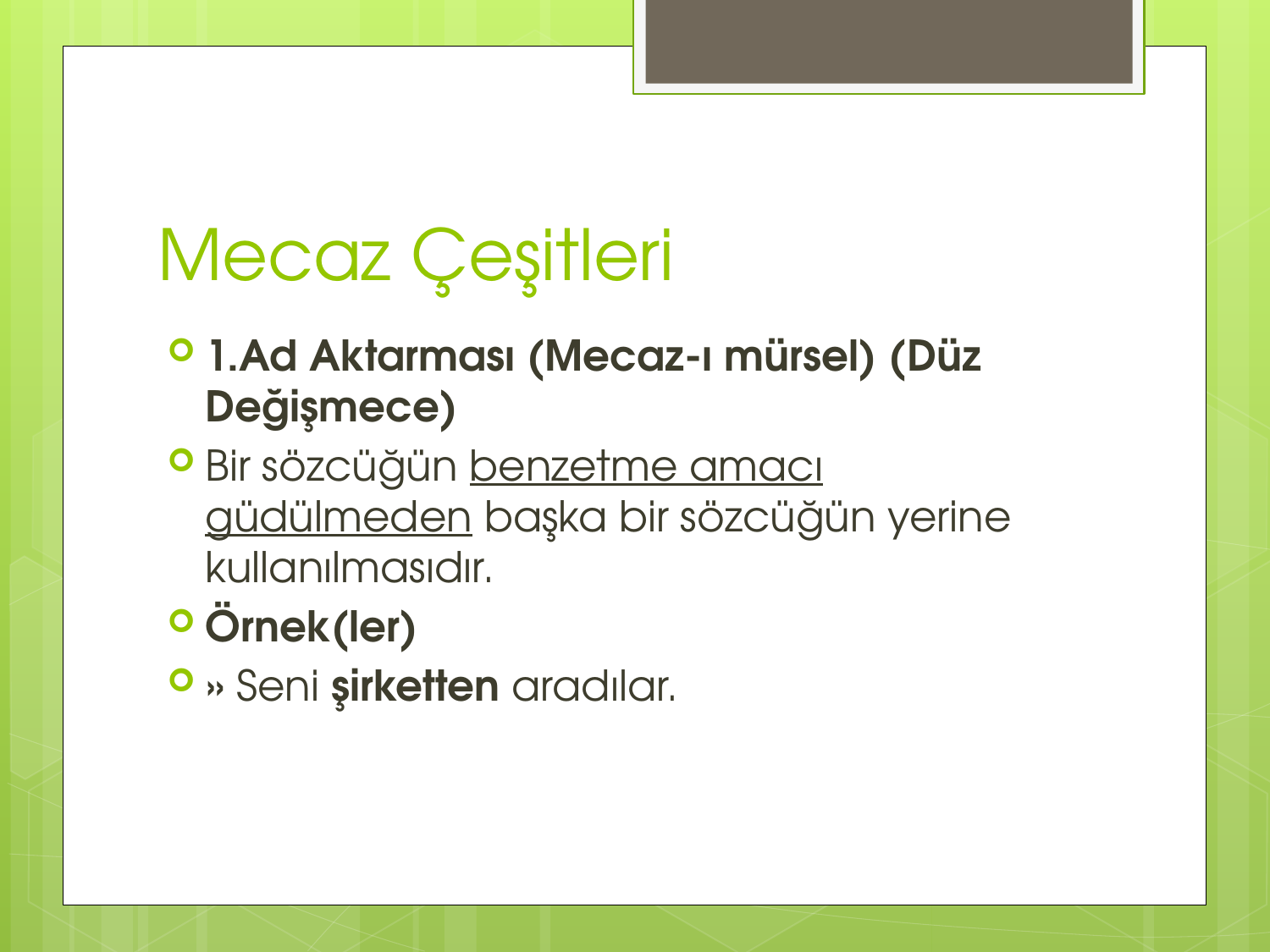

# Mecaz Çeşitleri
1.Ad Aktarması (Mecaz-ı mürsel) (Düz Değişmece)
Bir sözcüğün benzetme amacı güdülmeden başka bir sözcüğün yerine kullanılmasıdır.
Örnek(ler)
» Seni şirketten aradılar.